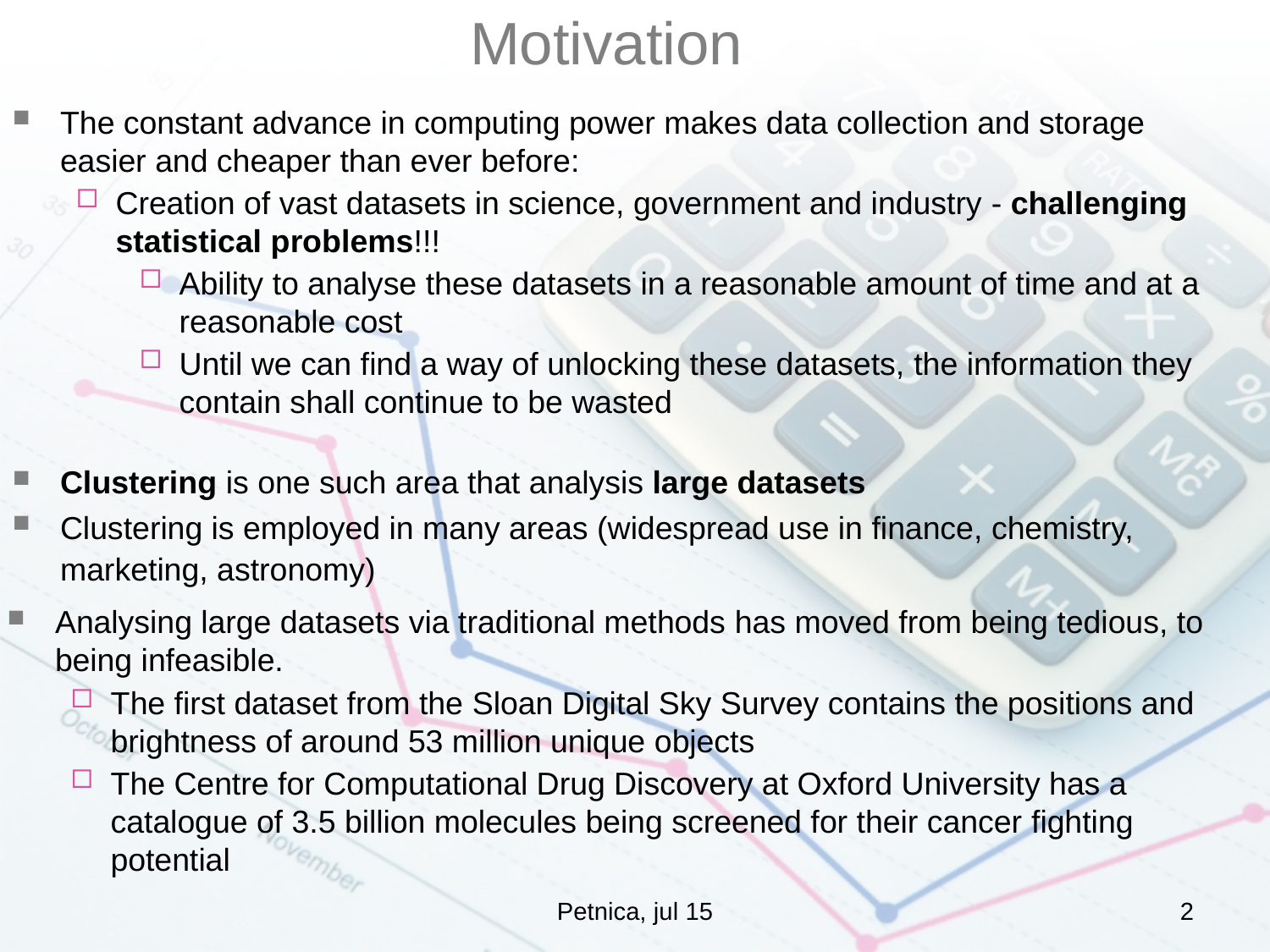

# Motivation
The constant advance in computing power makes data collection and storage easier and cheaper than ever before:
Creation of vast datasets in science, government and industry - challenging statistical problems!!!
Ability to analyse these datasets in a reasonable amount of time and at a reasonable cost
Until we can find a way of unlocking these datasets, the information they contain shall continue to be wasted

Clustering is one such area that analysis large datasets
Clustering is employed in many areas (widespread use in finance, chemistry, marketing, astronomy)

Analysing large datasets via traditional methods has moved from being tedious, to being infeasible.
The first dataset from the Sloan Digital Sky Survey contains the positions and brightness of around 53 million unique objects
The Centre for Computational Drug Discovery at Oxford University has a catalogue of 3.5 billion molecules being screened for their cancer fighting potential
Petnica, jul 15
2